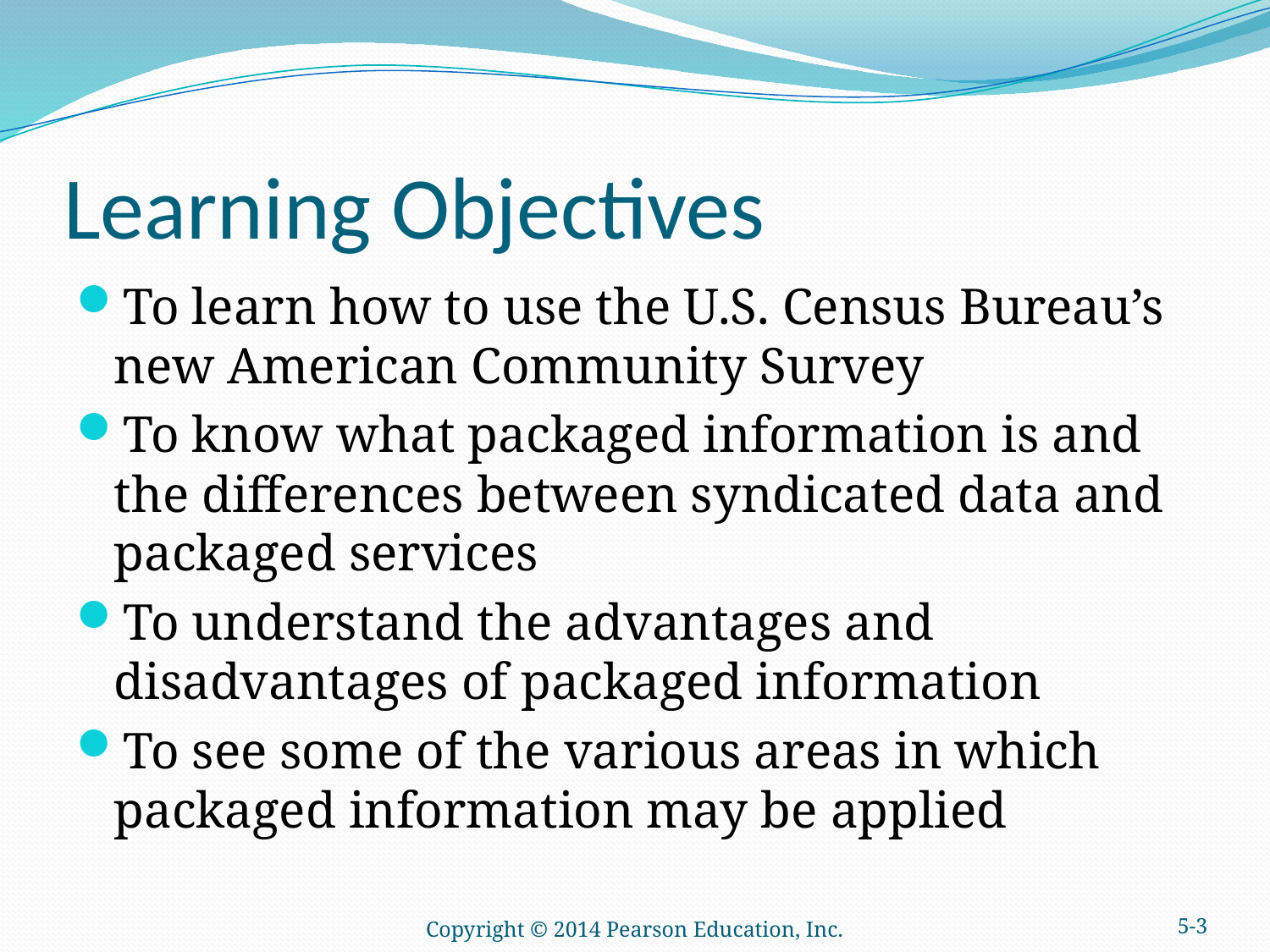

# Learning Objectives
To learn how to use the U.S. Census Bureau’s new American Community Survey
To know what packaged information is and the differences between syndicated data and packaged services
To understand the advantages and disadvantages of packaged information
To see some of the various areas in which packaged information may be applied